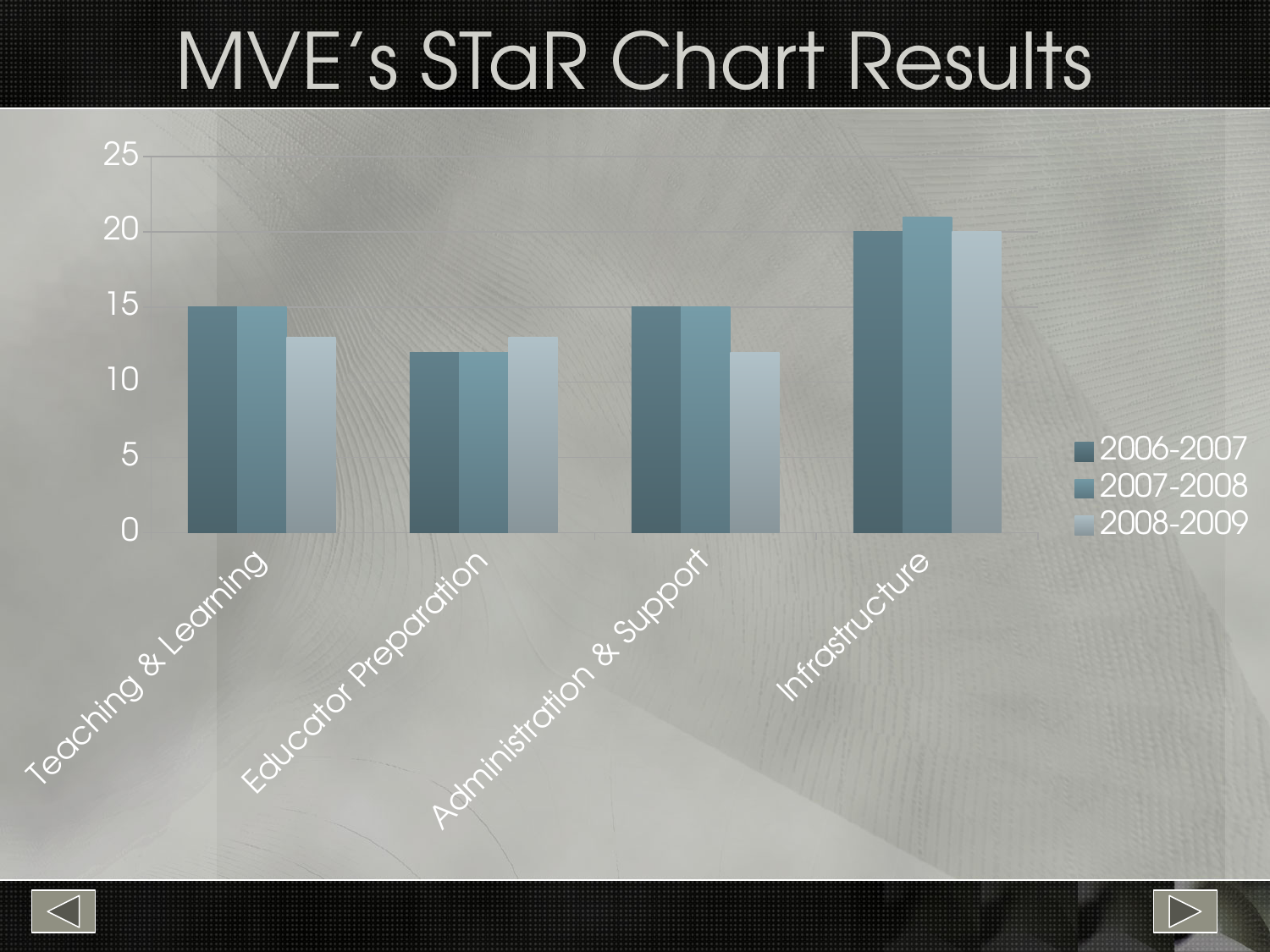

# MVE’s STaR Chart Results

### Chart

| Category | 2006-2007 | 2007-2008 | 2008-2009 |
|---|---|---|---|
| Teaching & Learning | 15.0 | 15.0 | 13.0 |
| Educator Preparation | 12.0 | 12.0 | 13.0 |
| Administration & Support | 15.0 | 15.0 | 12.0 |
| Infrastructure | 20.0 | 21.0 | 20.0 |